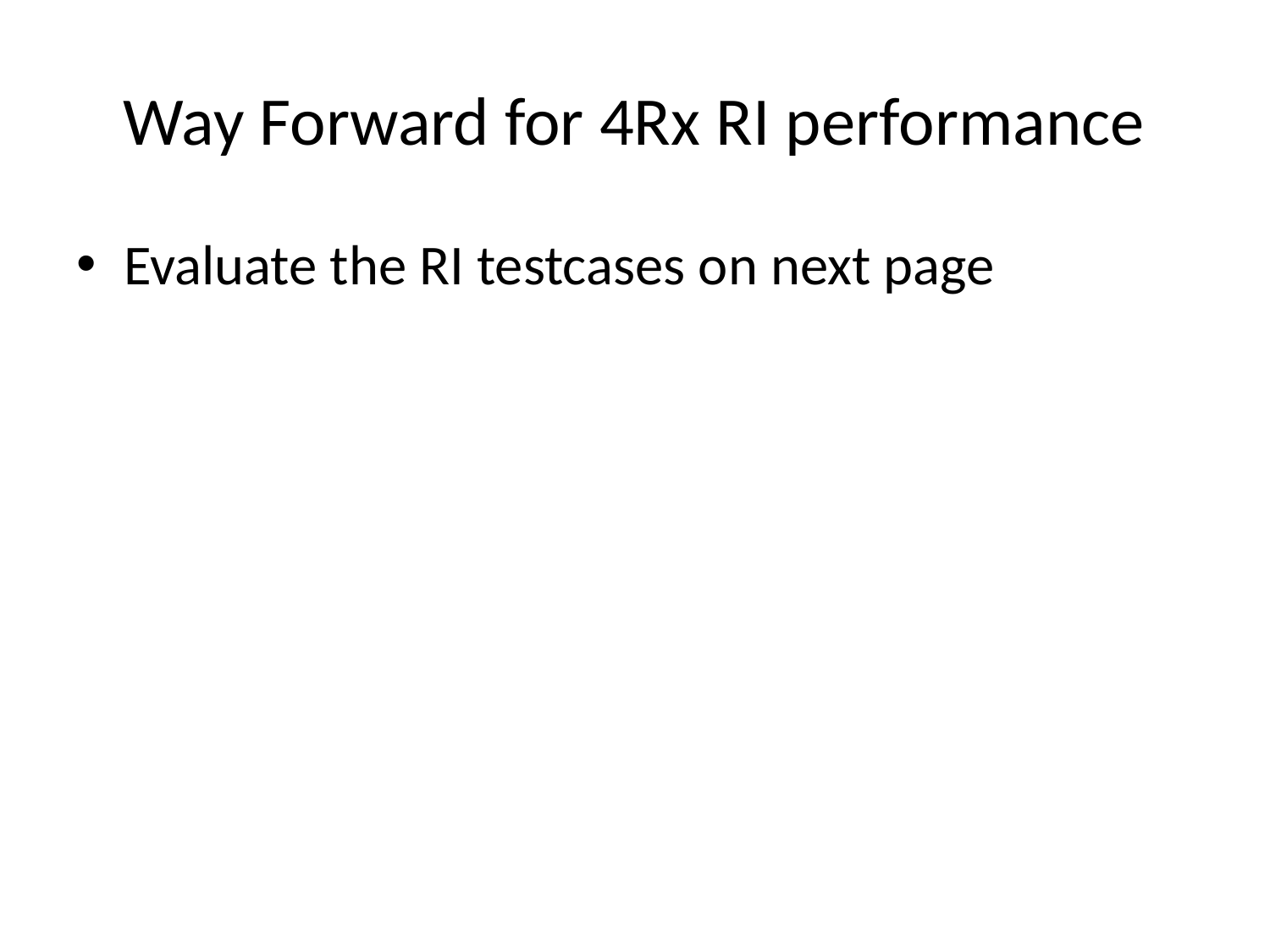

# Way Forward for 4Rx RI performance
Evaluate the RI testcases on next page